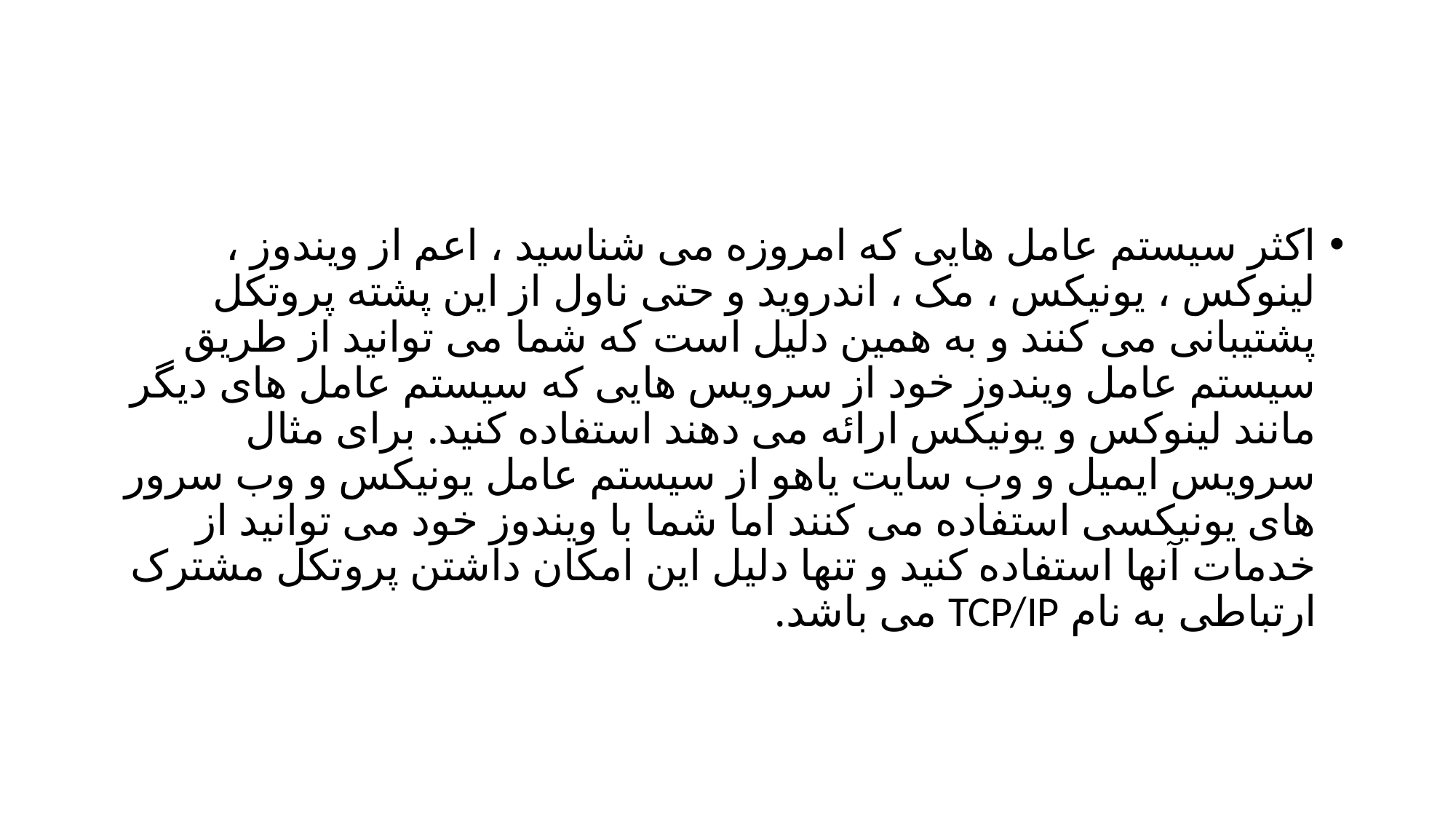

#
اکثر سیستم عامل هایی که امروزه می شناسید ، اعم از ویندوز ، لینوکس ، یونیکس ، مک ، اندروید و حتی ناول از این پشته پروتکل پشتیبانی می کنند و به همین دلیل است که شما می توانید از طریق سیستم عامل ویندوز خود از سرویس هایی که سیستم عامل های دیگر مانند لینوکس و یونیکس ارائه می دهند استفاده کنید. برای مثال سرویس ایمیل و وب سایت یاهو از سیستم عامل یونیکس و وب سرور های یونیکسی استفاده می کنند اما شما با ویندوز خود می توانید از خدمات آنها استفاده کنید و تنها دلیل این امکان داشتن پروتکل مشترک ارتباطی به نام TCP/IP می باشد.